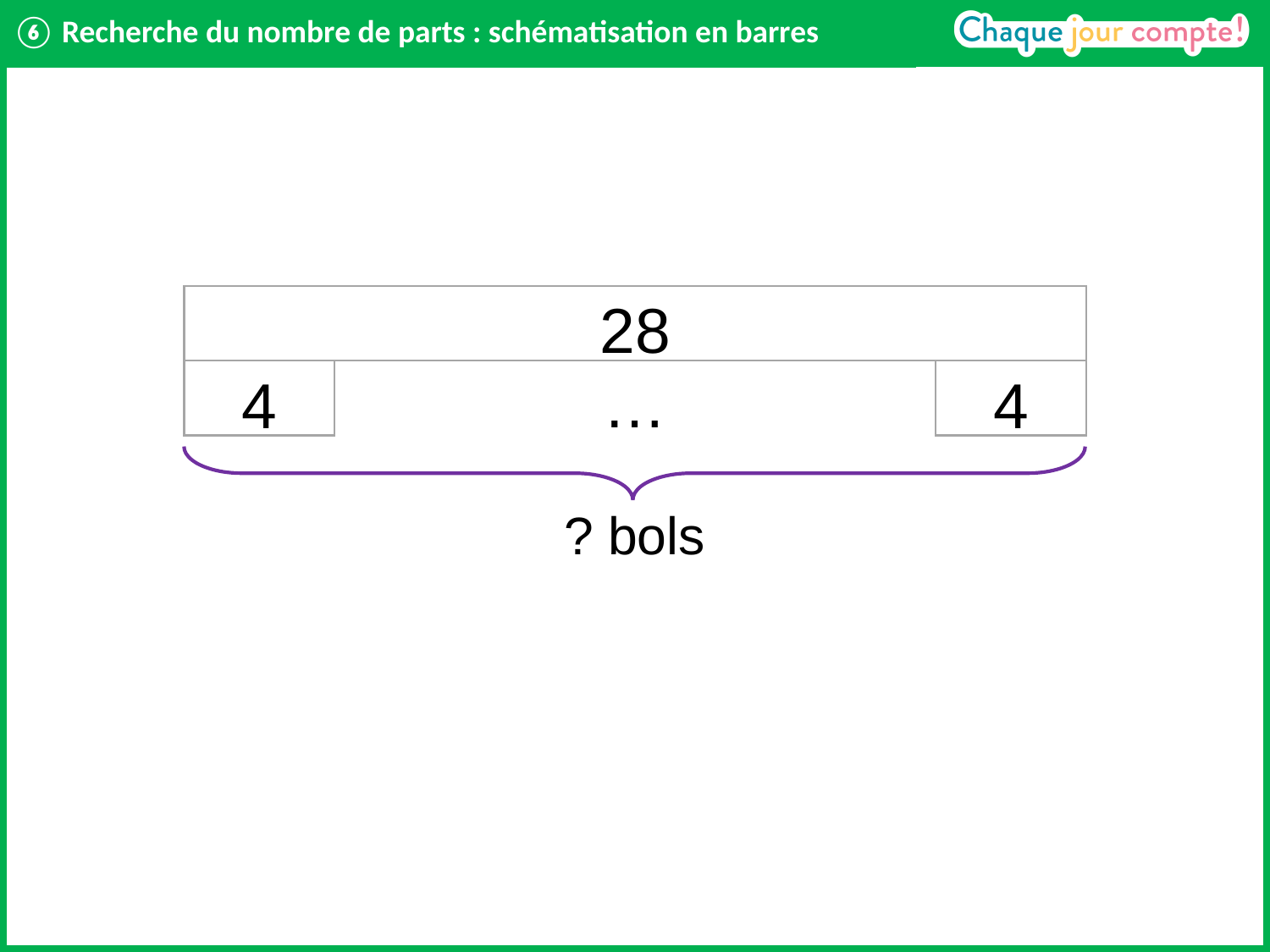

# ⑥ Recherche du nombre de parts : schématisation en barres

28
4
? bols
…
4